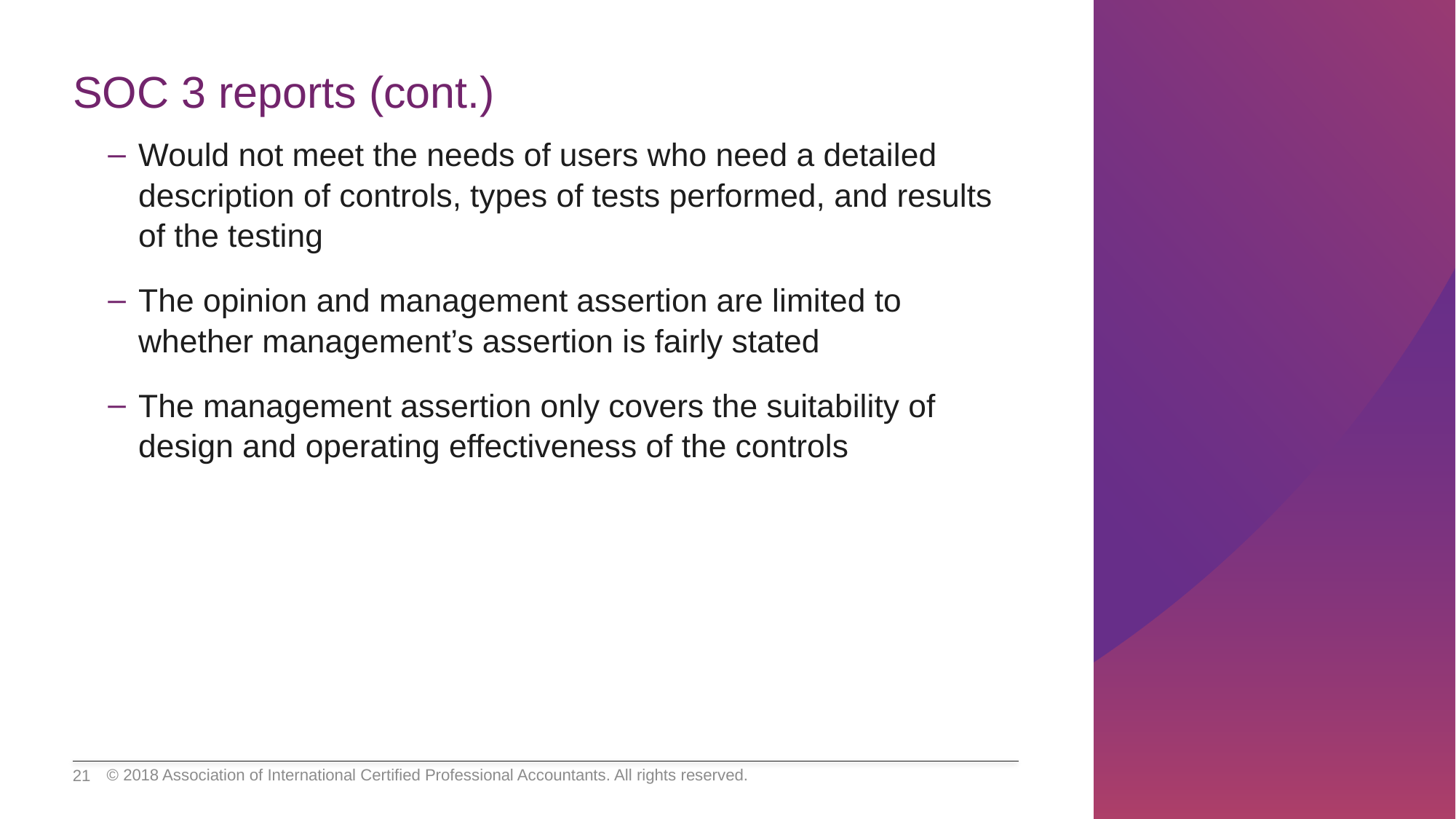

# SOC 3 reports (cont.)
Would not meet the needs of users who need a detailed description of controls, types of tests performed, and results of the testing
The opinion and management assertion are limited to whether management’s assertion is fairly stated
The management assertion only covers the suitability of design and operating effectiveness of the controls

© 2018 Association of International Certified Professional Accountants. All rights reserved.
21